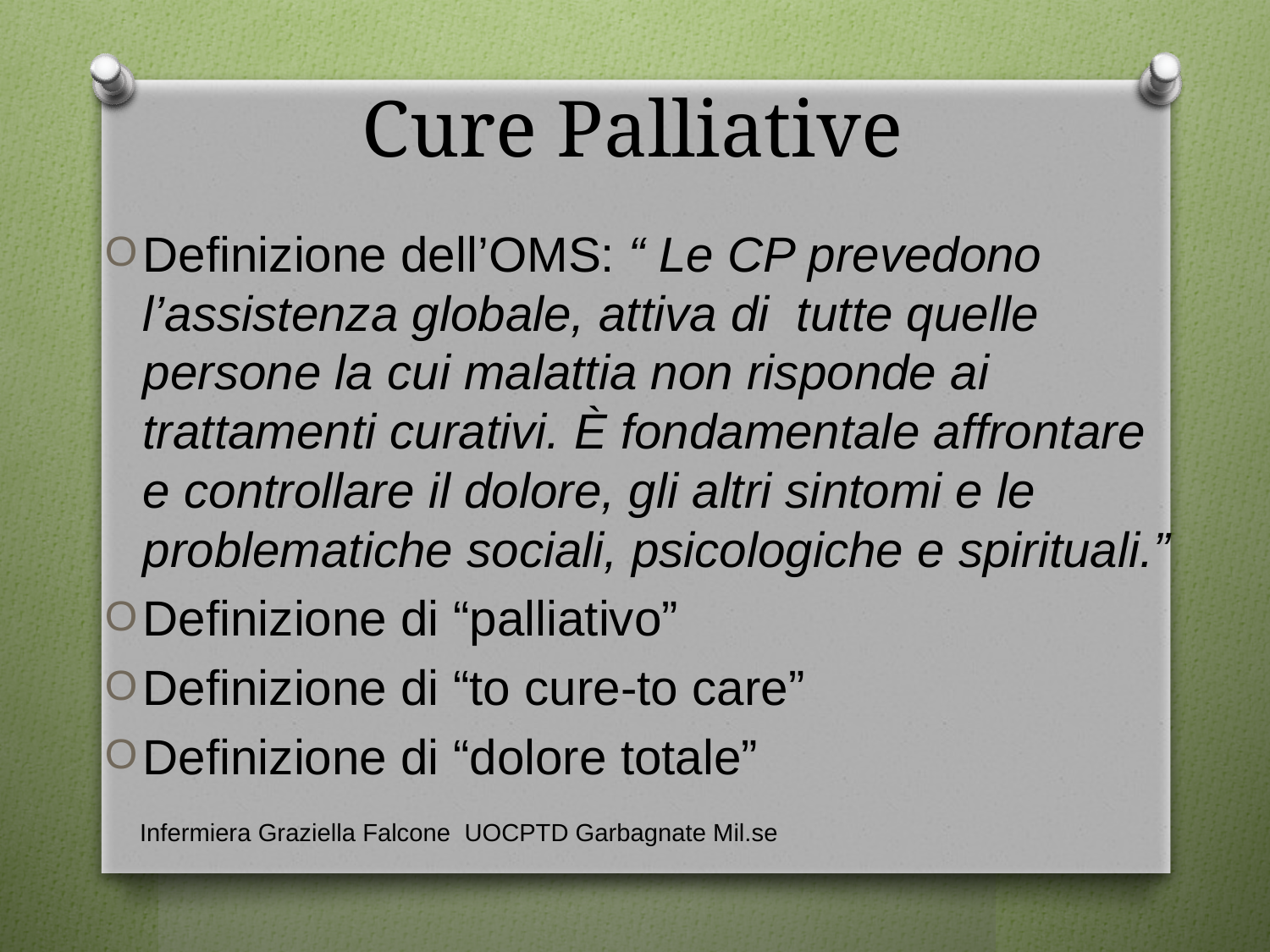

# Cure Palliative
Definizione dell’OMS: “ Le CP prevedono l’assistenza globale, attiva di  tutte quelle persone la cui malattia non risponde ai trattamenti curativi. È fondamentale affrontare e controllare il dolore, gli altri sintomi e le problematiche sociali, psicologiche e spirituali.”
Definizione di “palliativo”
Definizione di “to cure-to care”
Definizione di “dolore totale”

Infermiera Graziella Falcone  UOCPTD Garbagnate Mil.se